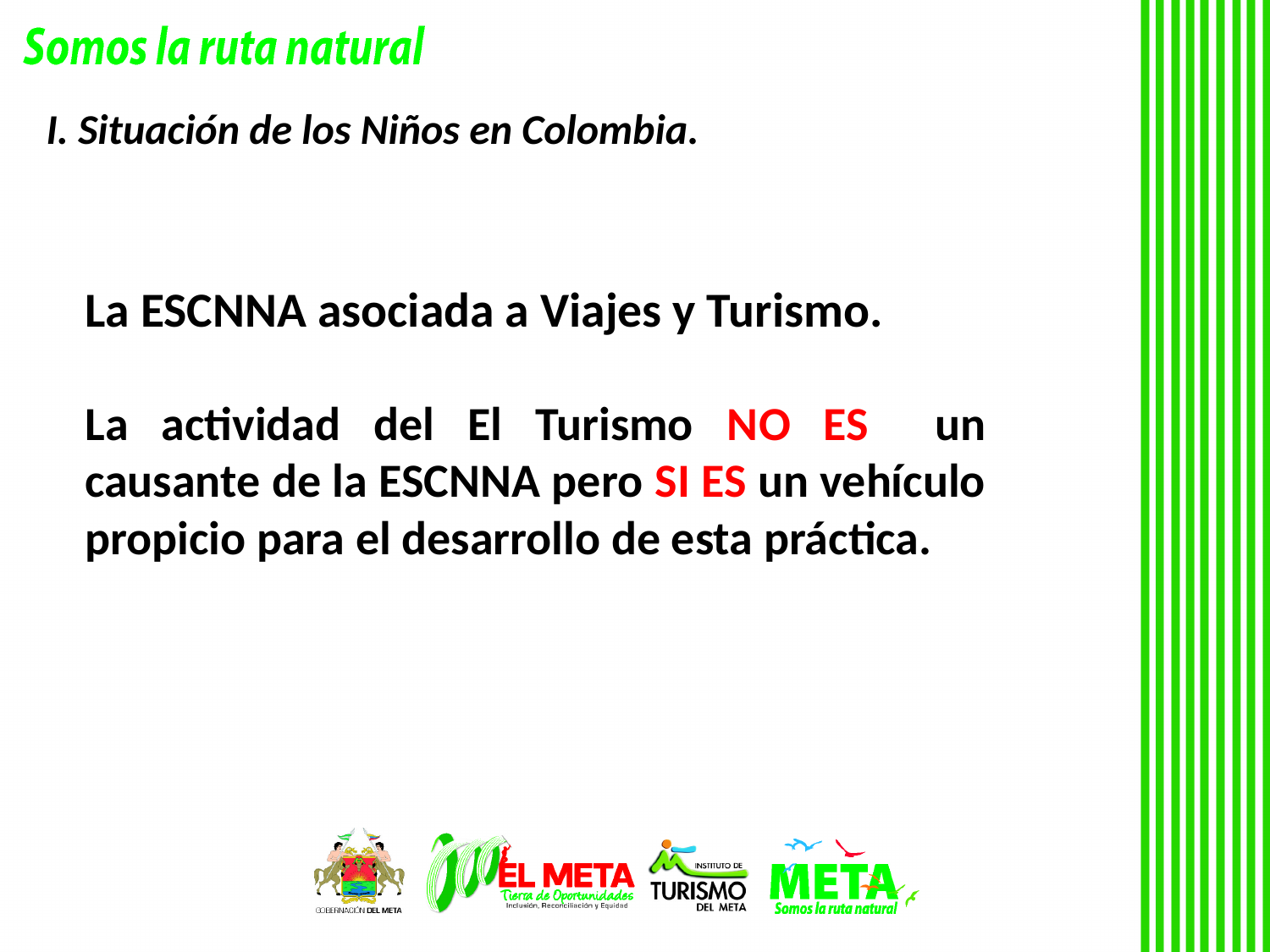

# I. Situación de los Niños en Colombia.
La ESCNNA asociada a Viajes y Turismo.

La actividad del El Turismo NO ES  un causante de la ESCNNA pero SI ES un vehículo propicio para el desarrollo de esta práctica.